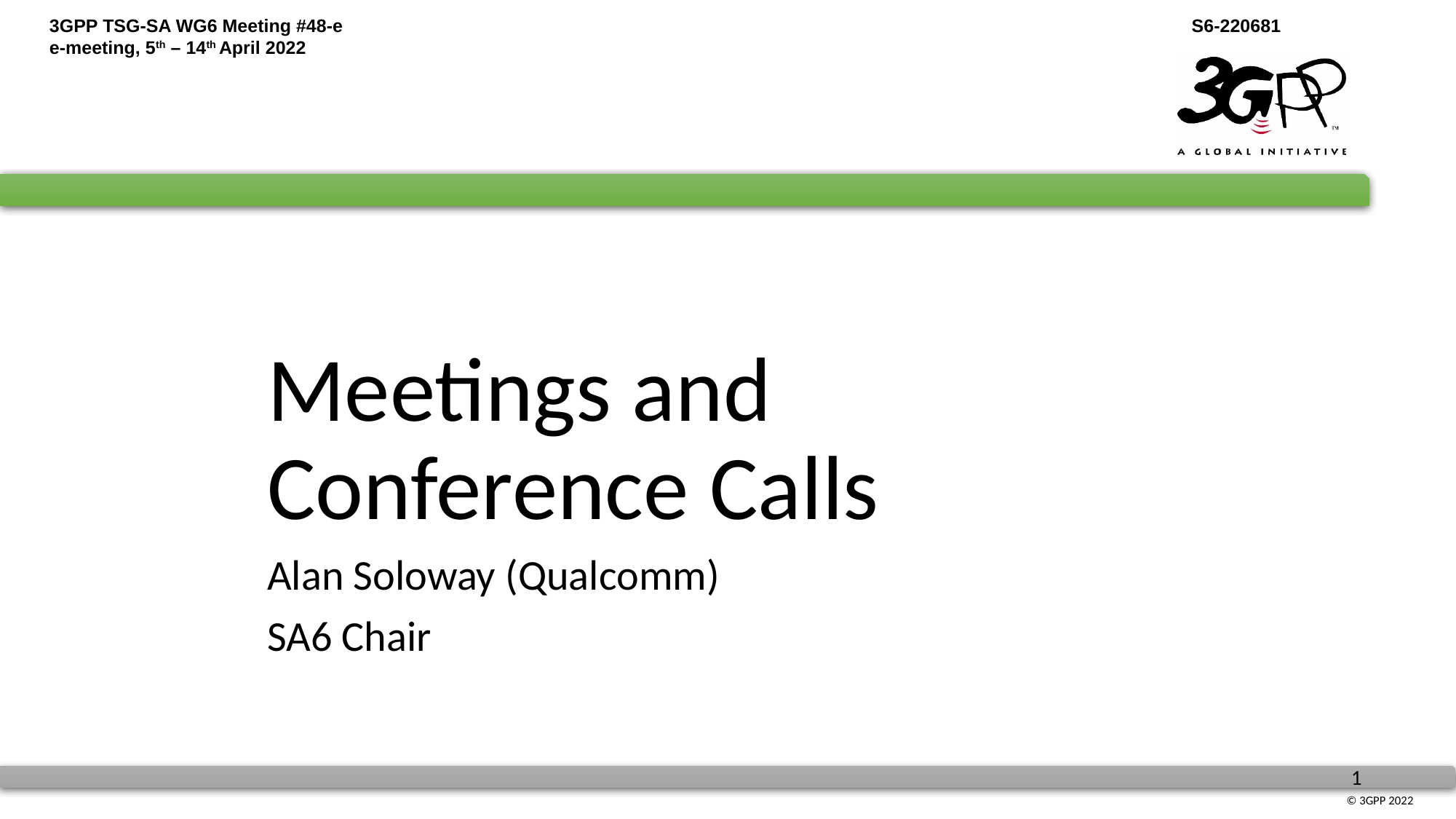

# Meetings and Conference Calls
Alan Soloway (Qualcomm)
SA6 Chair